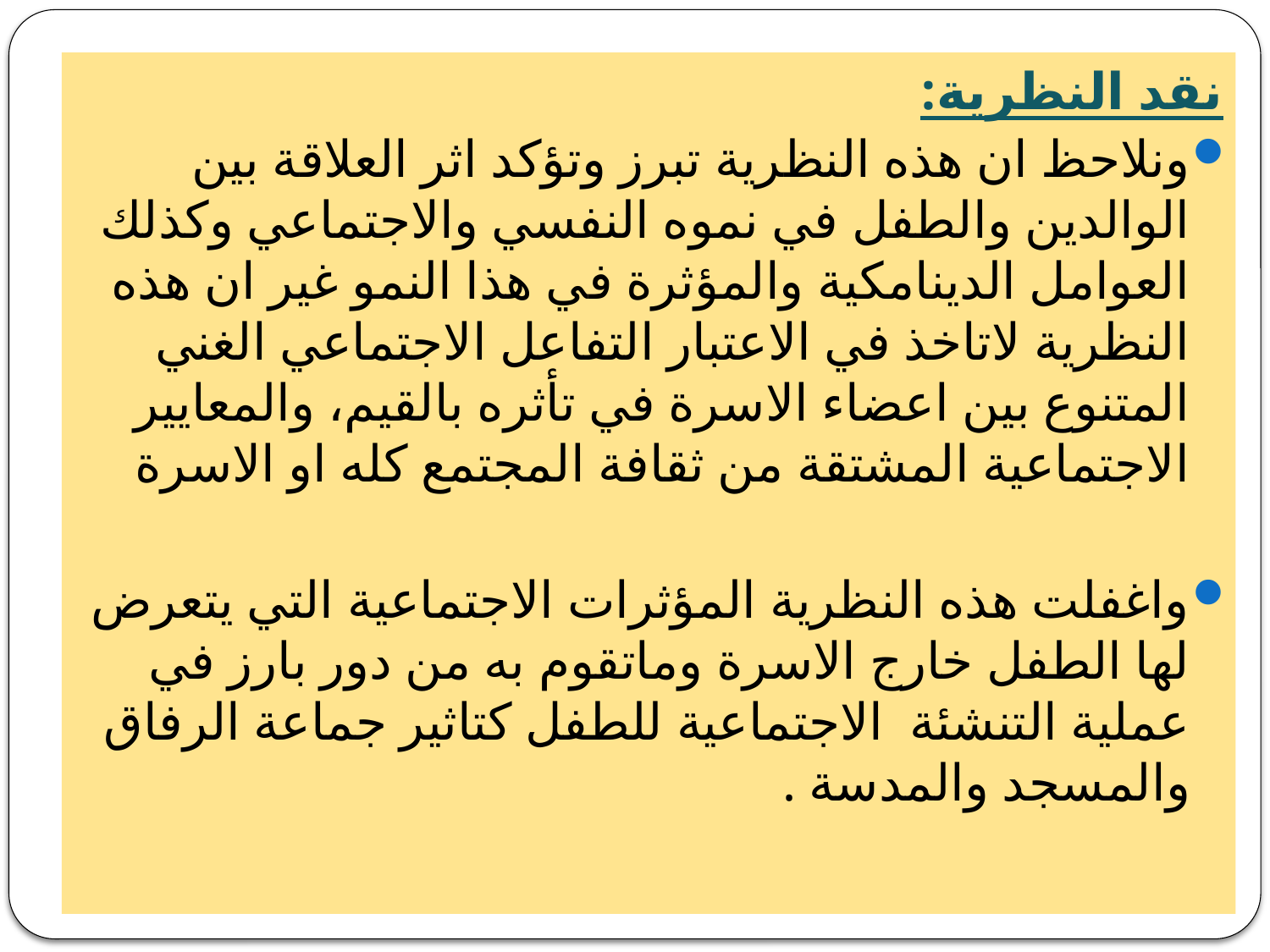

نقد النظرية:
ونلاحظ ان هذه النظرية تبرز وتؤكد اثر العلاقة بين الوالدين والطفل في نموه النفسي والاجتماعي وكذلك العوامل الدينامكية والمؤثرة في هذا النمو غير ان هذه النظرية لاتاخذ في الاعتبار التفاعل الاجتماعي الغني المتنوع بين اعضاء الاسرة في تأثره بالقيم، والمعايير الاجتماعية المشتقة من ثقافة المجتمع كله او الاسرة

واغفلت هذه النظرية المؤثرات الاجتماعية التي يتعرض لها الطفل خارج الاسرة وماتقوم به من دور بارز في عملية التنشئة  الاجتماعية للطفل كتاثير جماعة الرفاق والمسجد والمدسة .